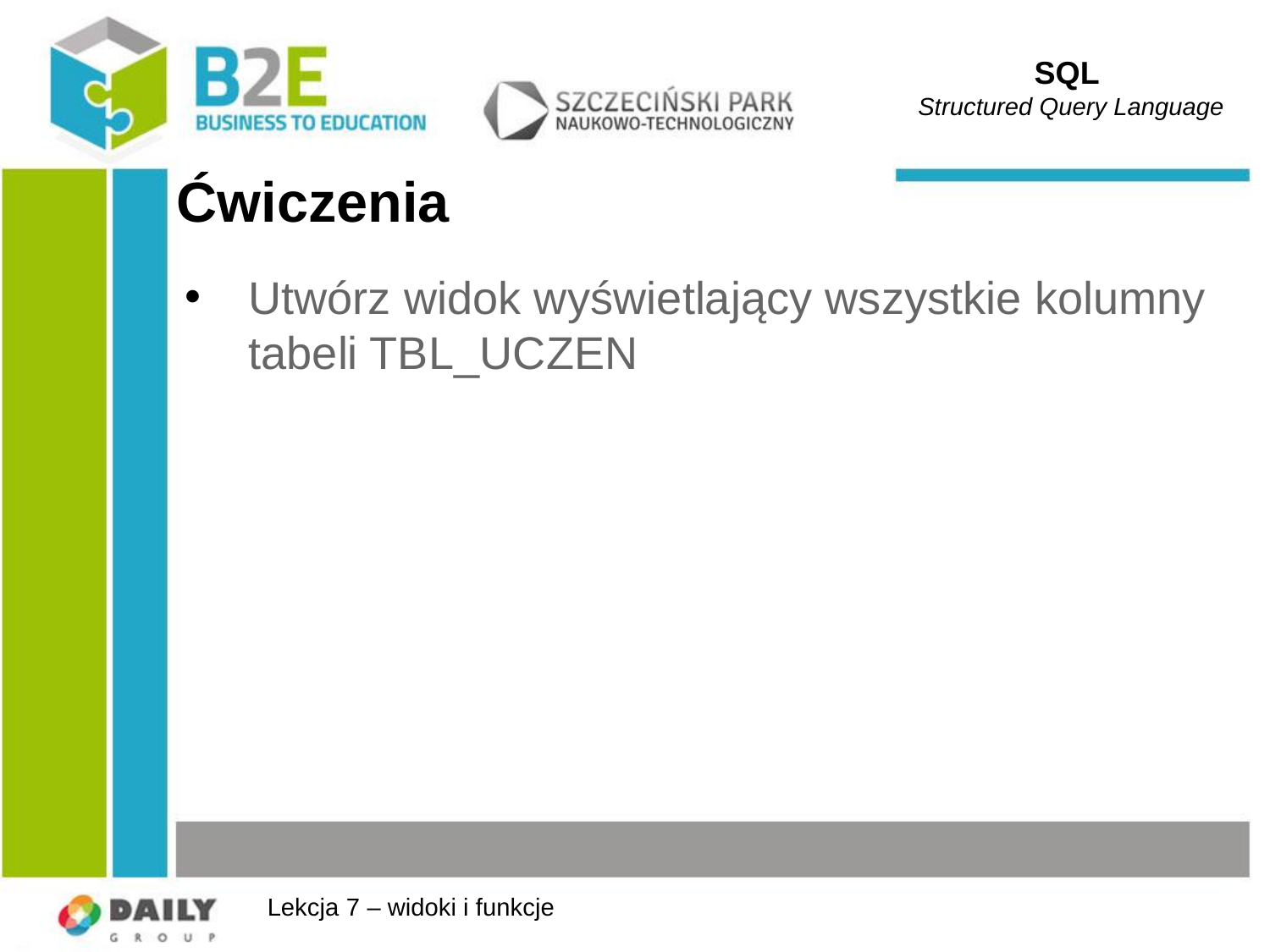

SQL
Structured Query Language
# Ćwiczenia
Utwórz widok wyświetlający wszystkie kolumny tabeli TBL_UCZEN
Lekcja 7 – widoki i funkcje